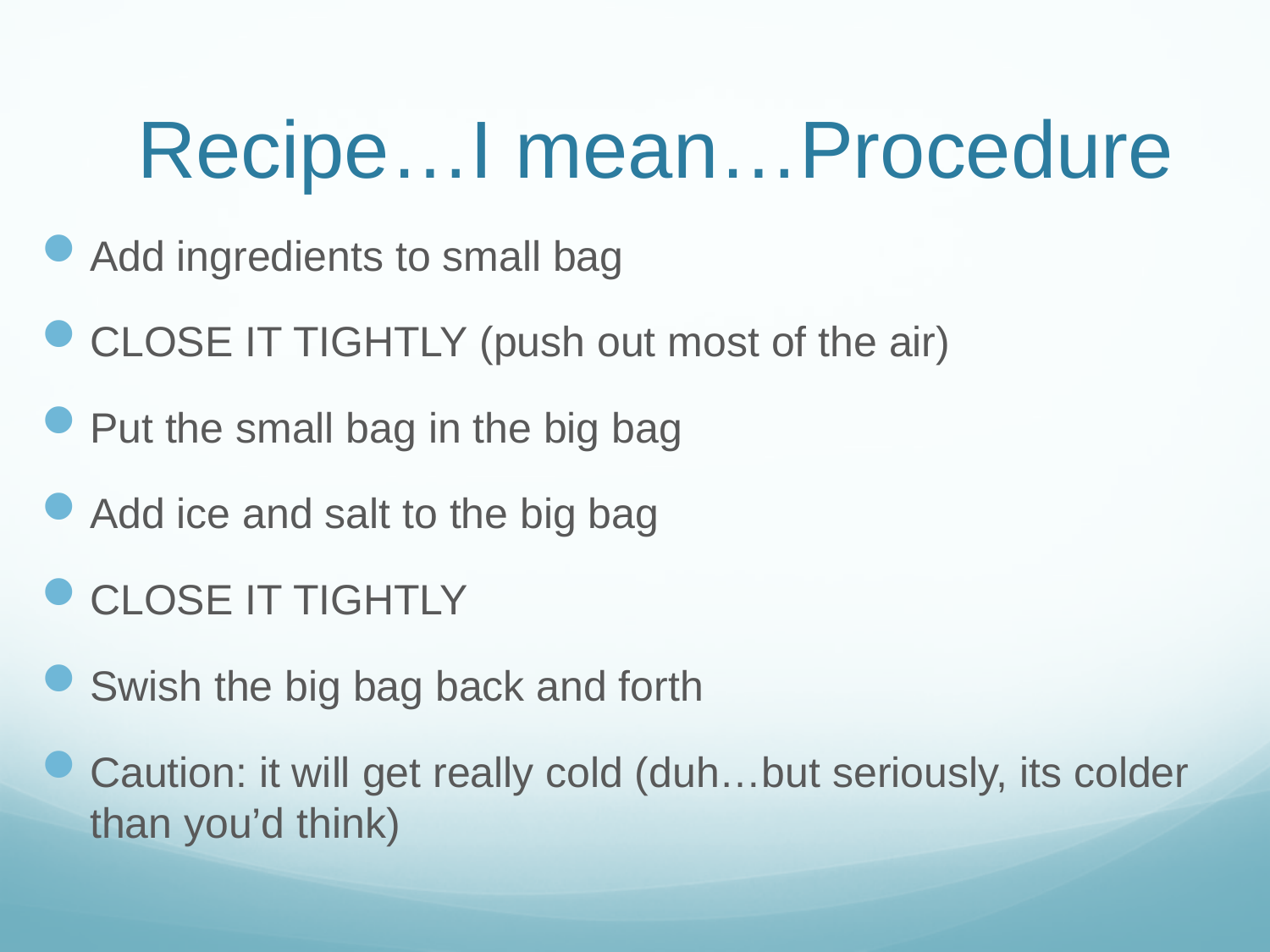

# Recipe…I mean…Procedure
Add ingredients to small bag
CLOSE IT TIGHTLY (push out most of the air)
Put the small bag in the big bag
Add ice and salt to the big bag
CLOSE IT TIGHTLY
Swish the big bag back and forth
Caution: it will get really cold (duh…but seriously, its colder than you’d think)